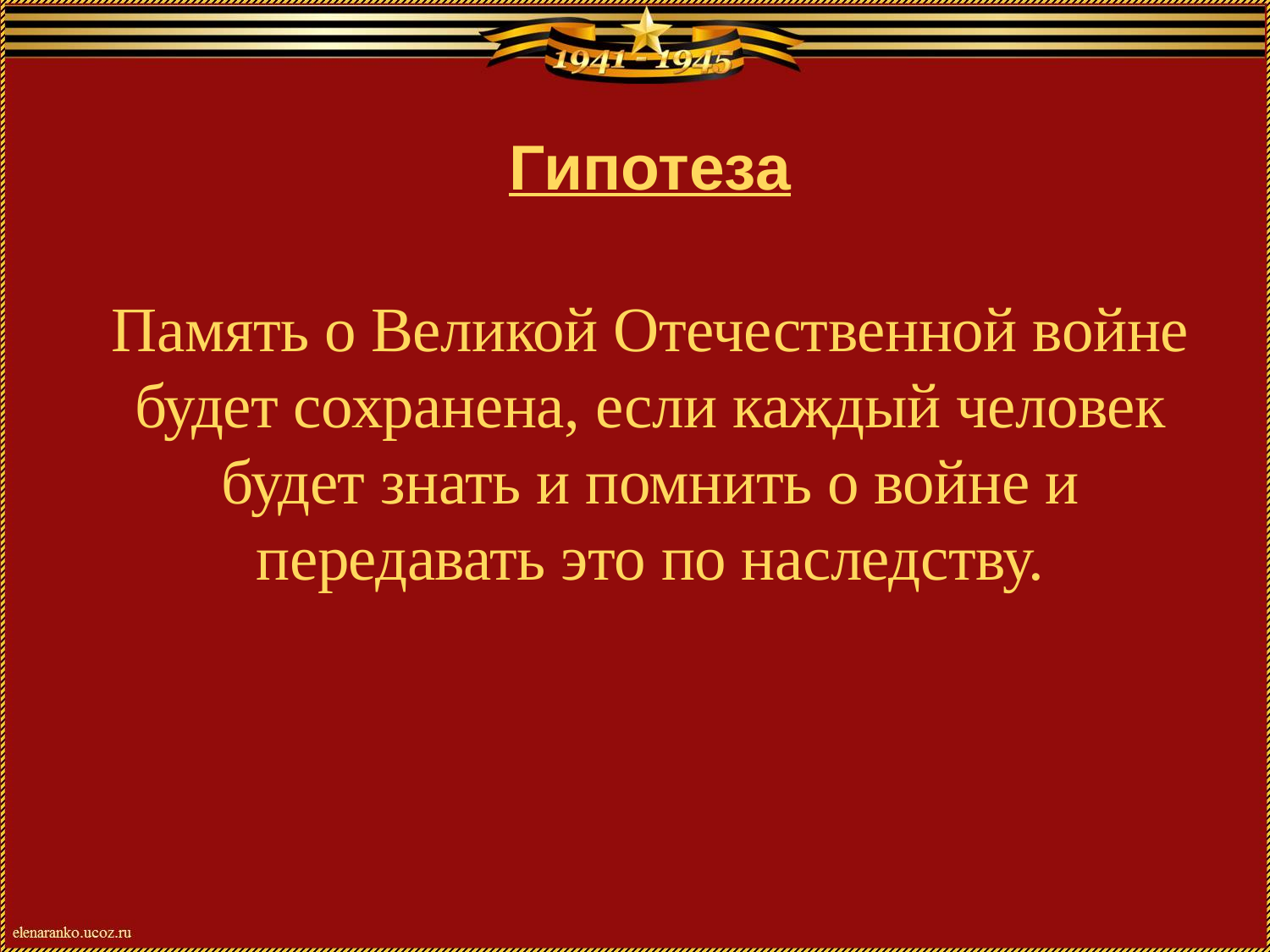

Гипотеза

Память о Великой Отечественной войне будет сохранена, если каждый человек будет знать и помнить о войне и передавать это по наследству.